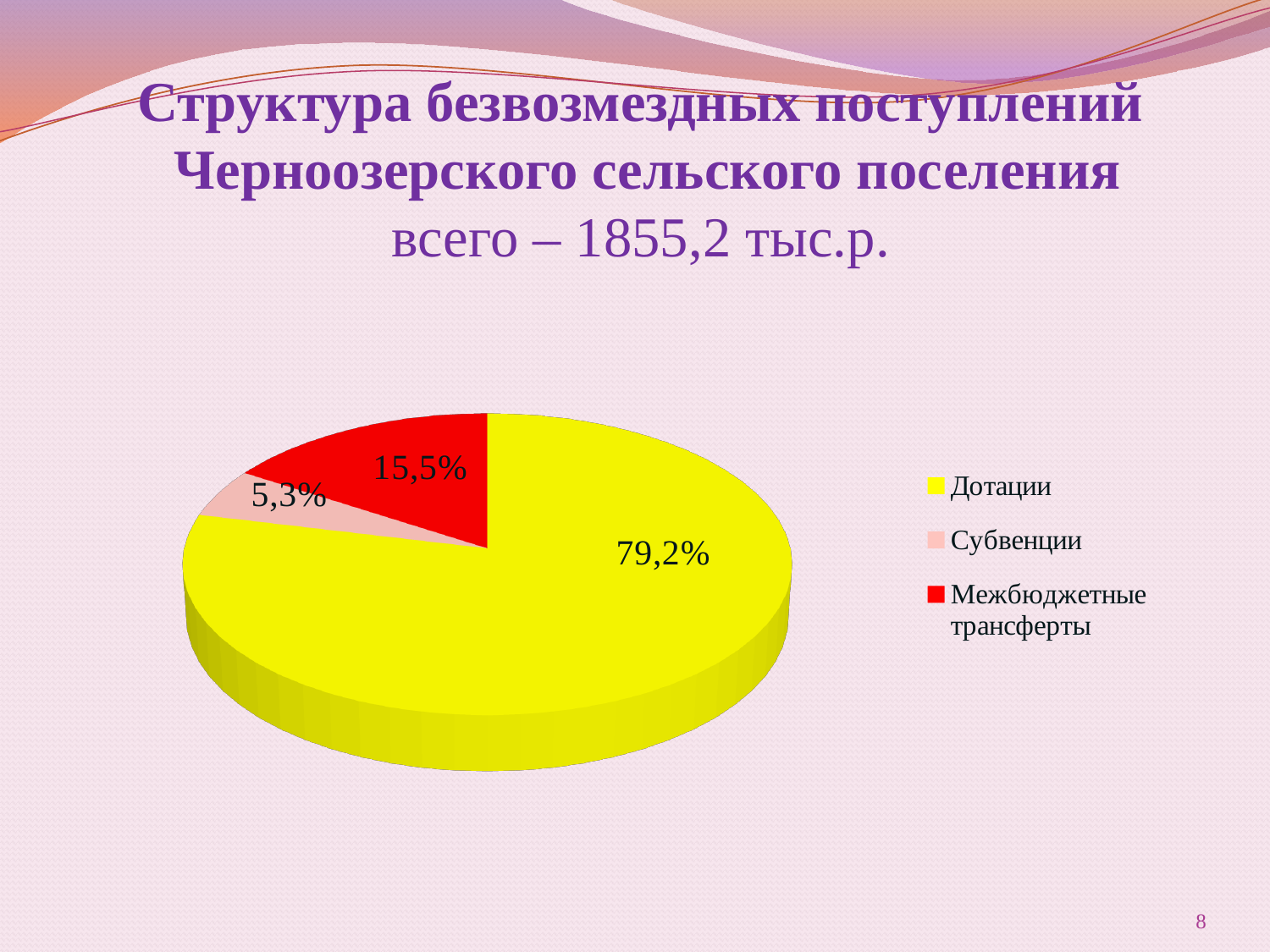

# Структура безвозмездных поступлений Черноозерского сельского поселения всего – 1855,2 тыс.р.

[unsupported chart]

8